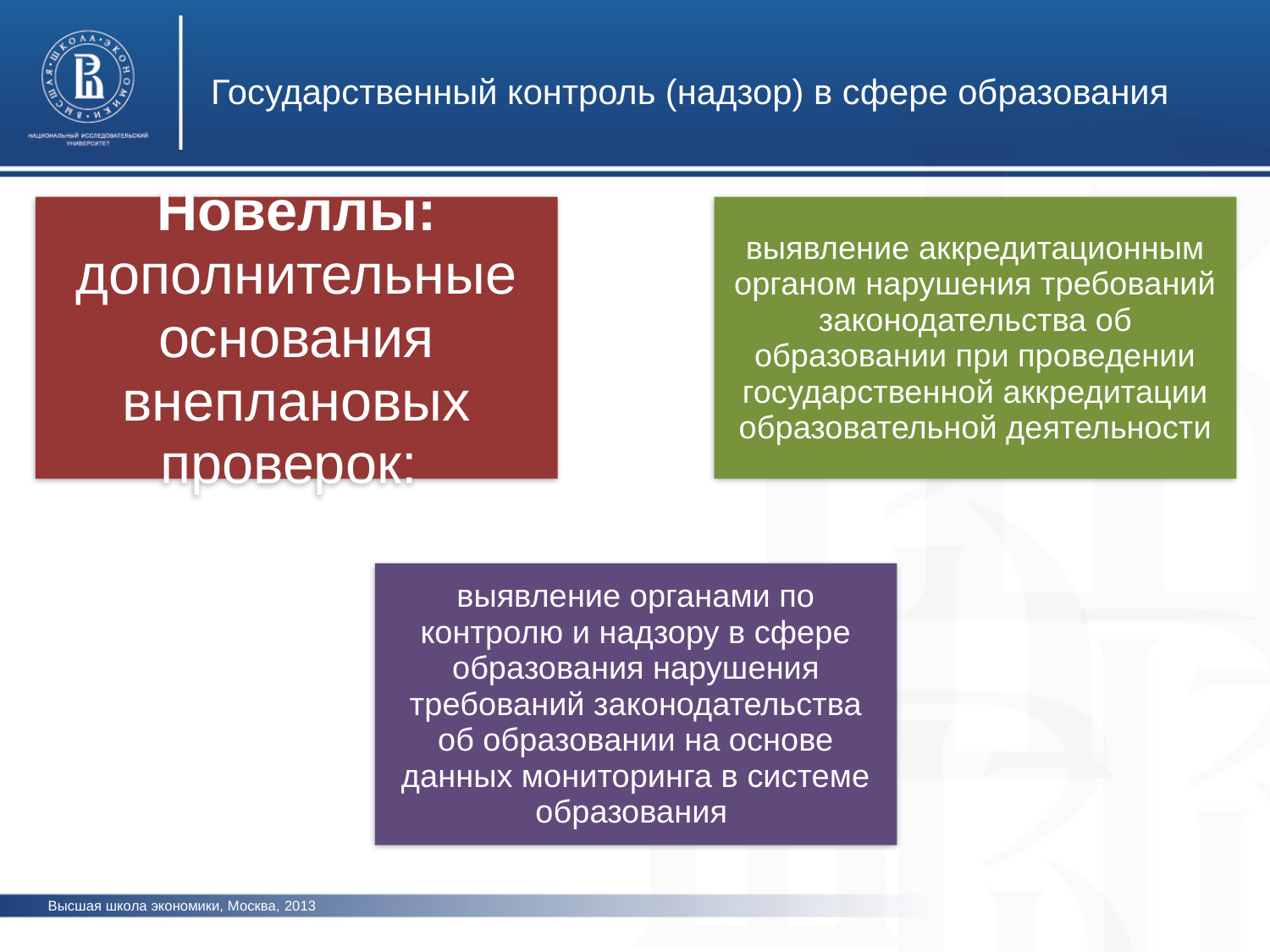

Государственный контроль (надзор) в сфере образования
Новеллы: дополнительные основания внеплановых проверок:
выявление аккредитационным органом нарушения требований законодательства об образовании при проведении государственной аккредитации образовательной деятельности
выявление органами по контролю и надзору в сфере образования нарушения требований законодательства об образовании на основе данных мониторинга в системе образования
Высшая школа экономики, Москва, 2013